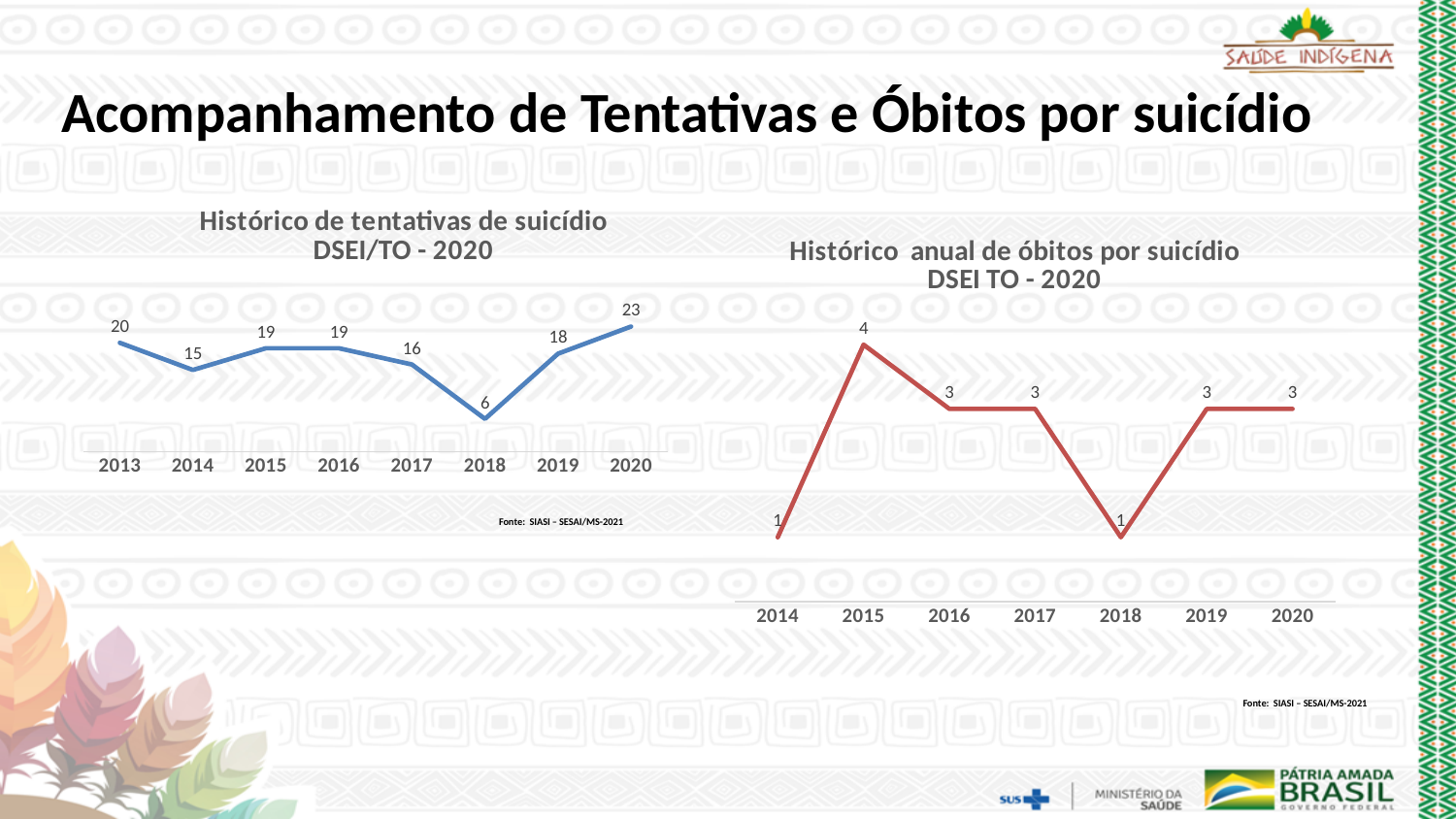

# Acompanhamento de Tentativas e Óbitos por suicídio

### Chart: Histórico de tentativas de suicídio
DSEI/TO - 2020

| Category | Tentativas |
|---|---|
| 2013 | 20.0 |
| 2014 | 15.0 |
| 2015 | 19.0 |
| 2016 | 19.0 |
| 2017 | 16.0 |
| 2018 | 6.0 |
| 2019 | 18.0 |
| 2020 | 23.0 |

### Chart: Histórico  anual de óbitos por suicídio
DSEI TO - 2020

| Category |  |
|---|---|
| 2014 | 1.0 |
| 2015 | 4.0 |
| 2016 | 3.0 |
| 2017 | 3.0 |
| 2018 | 1.0 |
| 2019 | 3.0 |
| 2020 | 3.0 |
Fonte:  SIASI – SESAI/MS-2021
Fonte:  SIASI – SESAI/MS-2021